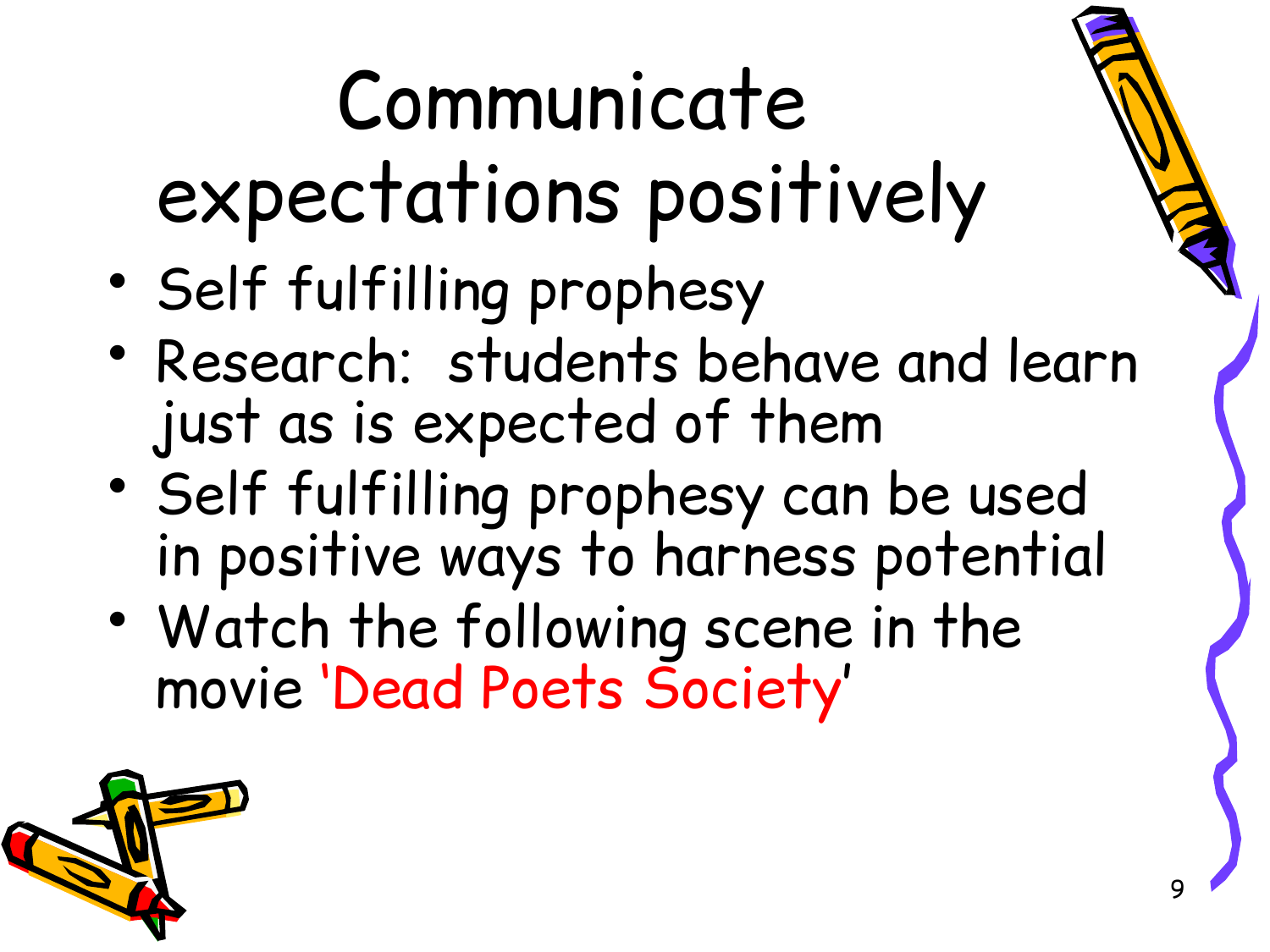

# Communicate expectations positively
Self fulfilling prophesy
Research:  students behave and learn just as is expected of them
Self fulfilling prophesy can be used in positive ways to harness potential
Watch the following scene in the movie ‘Dead Poets Society’
9